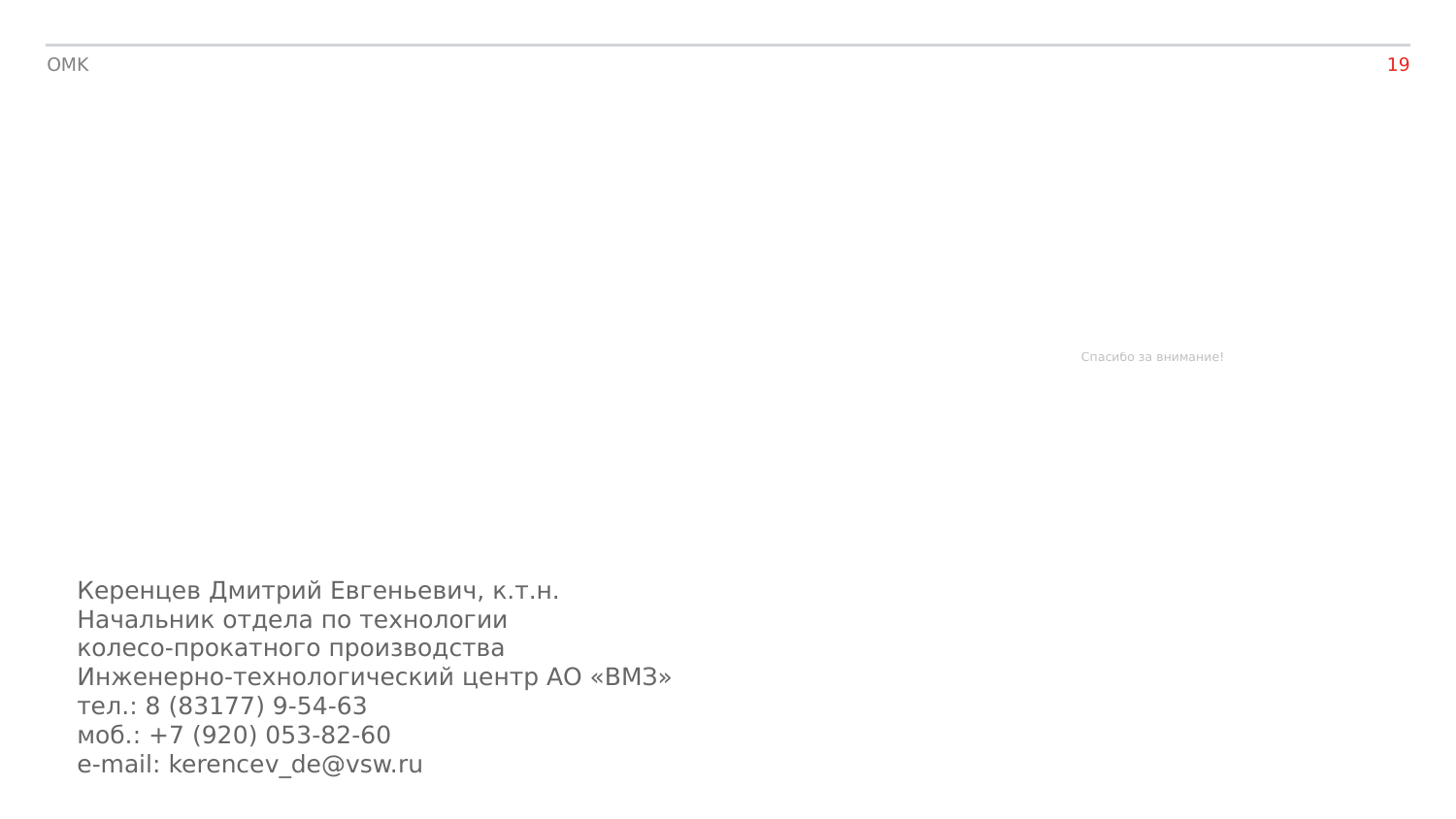

OMK
Спасибо за внимание!
Керенцев Дмитрий Евгеньевич, к.т.н.
Начальник отдела по технологии
колесо-прокатного производства
Инженерно-технологический центр АО «ВМЗ»
тел.: 8 (83177) 9-54-63
моб.: +7 (920) 053-82-60
e-mail: kerencev_de@vsw.ru